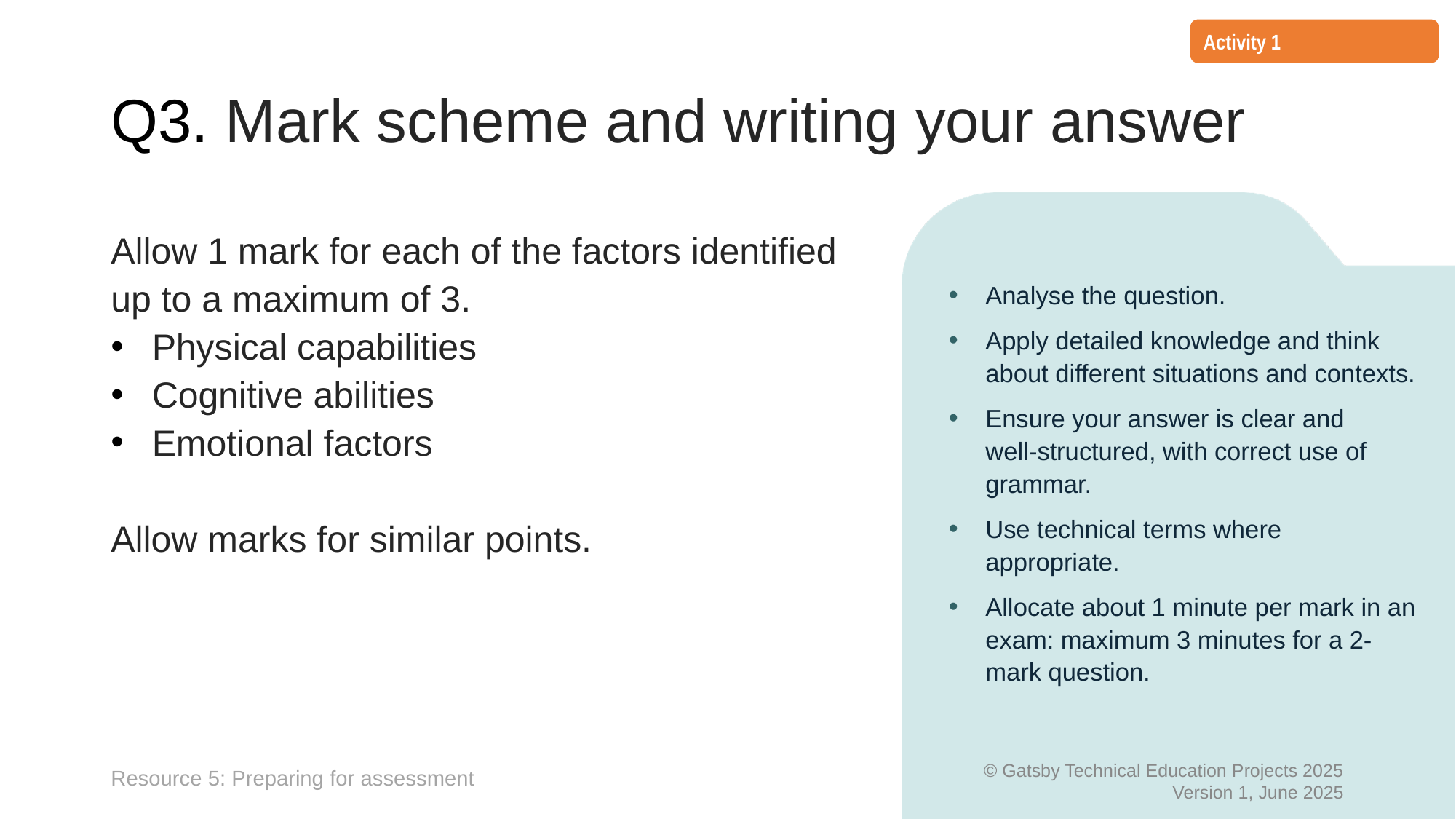

Activity 1
# Q3. Mark scheme and writing your answer
Allow 1 mark for each of the factors identified up to a maximum of 3.
Physical capabilities
Cognitive abilities
Emotional factors

Allow marks for similar points.

Analyse the question.
Apply detailed knowledge and think about different situations and contexts.
Ensure your answer is clear and
well-structured, with correct use of grammar.
Use technical terms where appropriate.
Allocate about 1 minute per mark in an exam: maximum 3 minutes for a 2-mark question.
Resource 5: Preparing for assessment